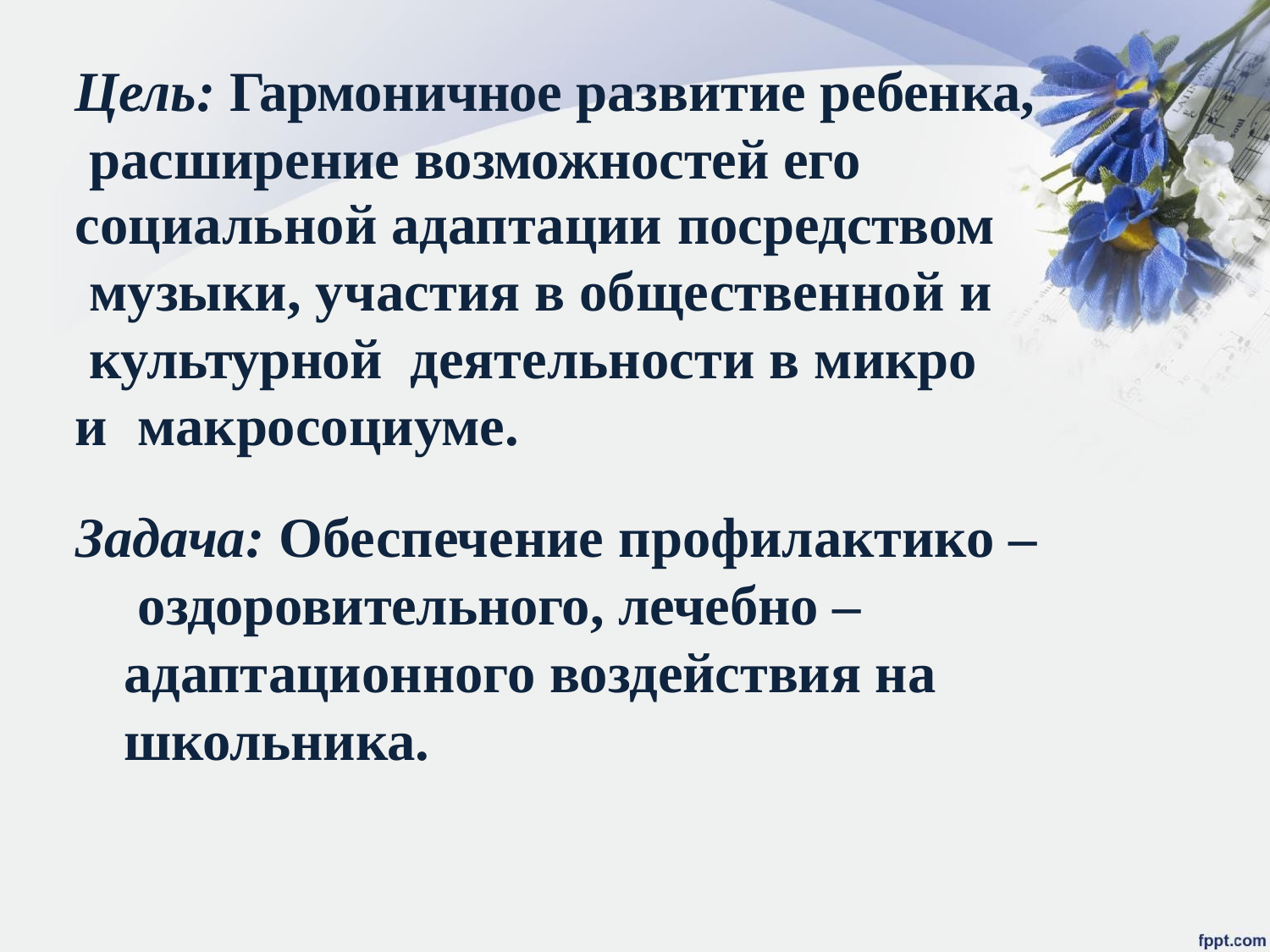

Цель: Гармоничное развитие ребенка,  расширение возможностей его
социальной адаптации посредством  музыки, участия в общественной и  культурной деятельности в микро  и	макросоциуме.
Задача: Обеспечение профилактико –  оздоровительного, лечебно –  адаптационного воздействия на  школьника.